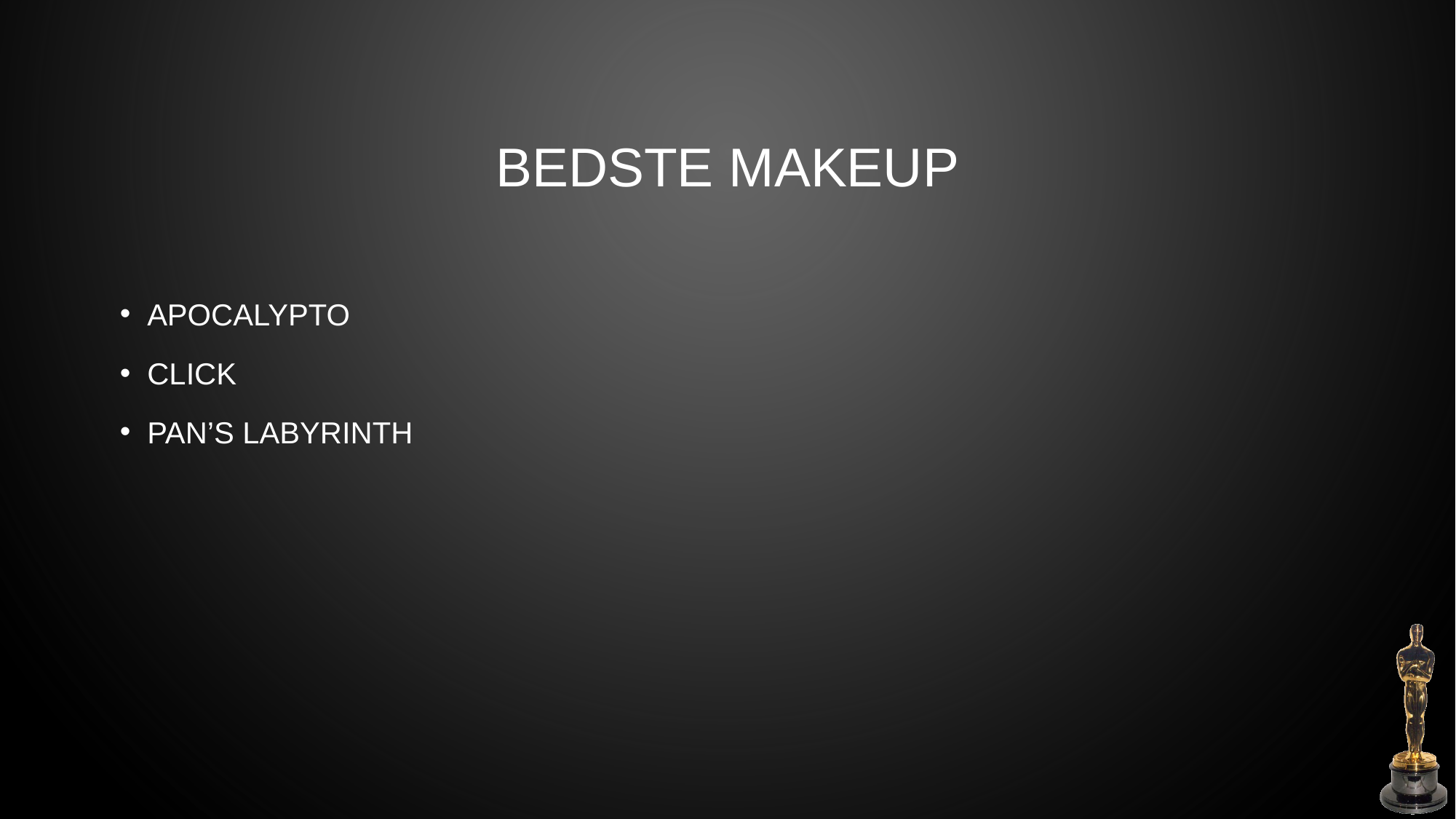

# Bedste Makeup
Apocalypto
Click
Pan’s Labyrinth